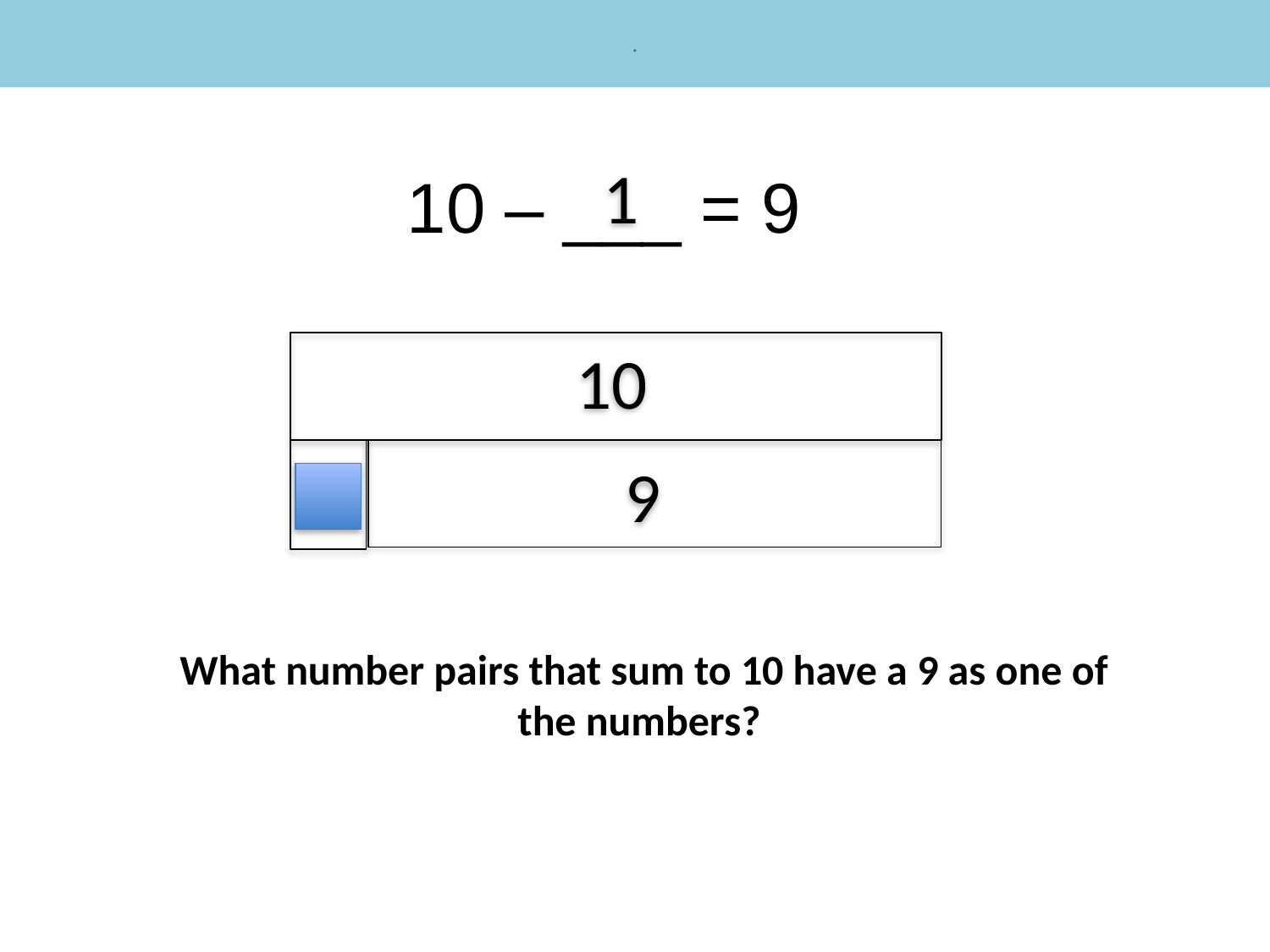

.
1
10 – ___ = 9

10

9
1

What number pairs that sum to 10 have a 9 as one of the numbers?